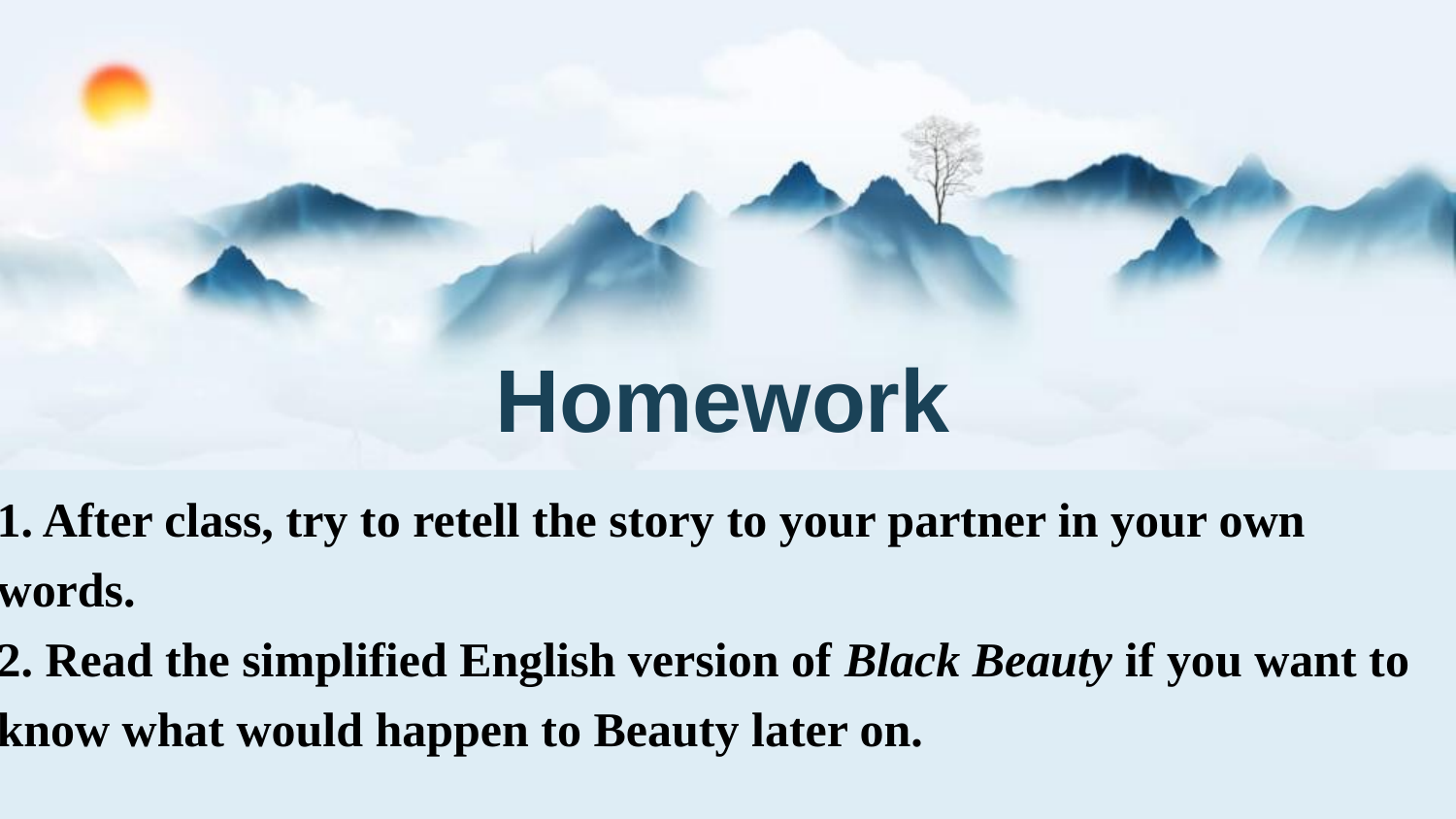

Homework
1. After class, try to retell the story to your partner in your own words.
2. Read the simplified English version of Black Beauty if you want to know what would happen to Beauty later on.